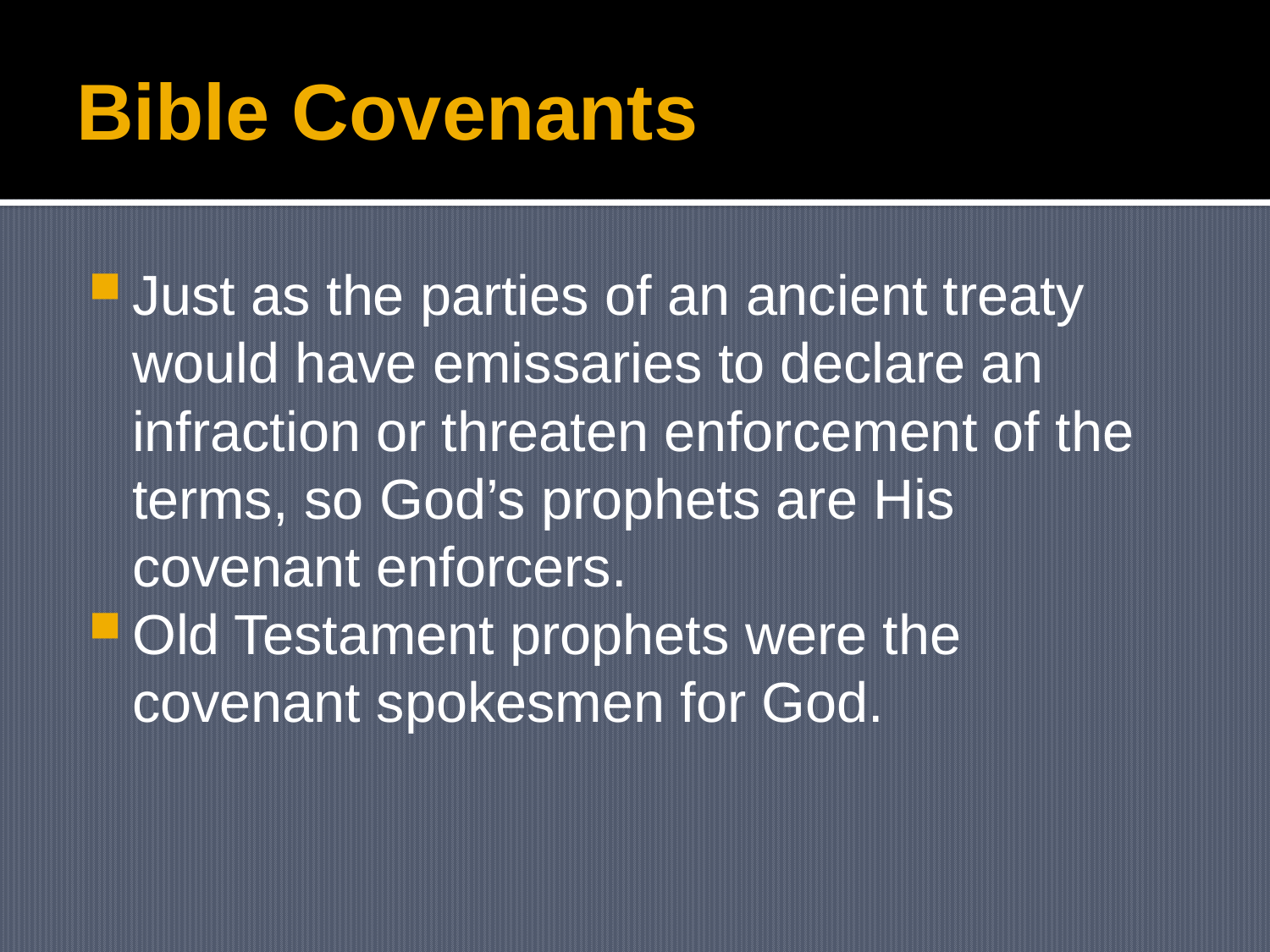

# Bible Covenants
Just as the parties of an ancient treaty would have emissaries to declare an infraction or threaten enforcement of the terms, so God’s prophets are His covenant enforcers.
Old Testament prophets were the covenant spokesmen for God.